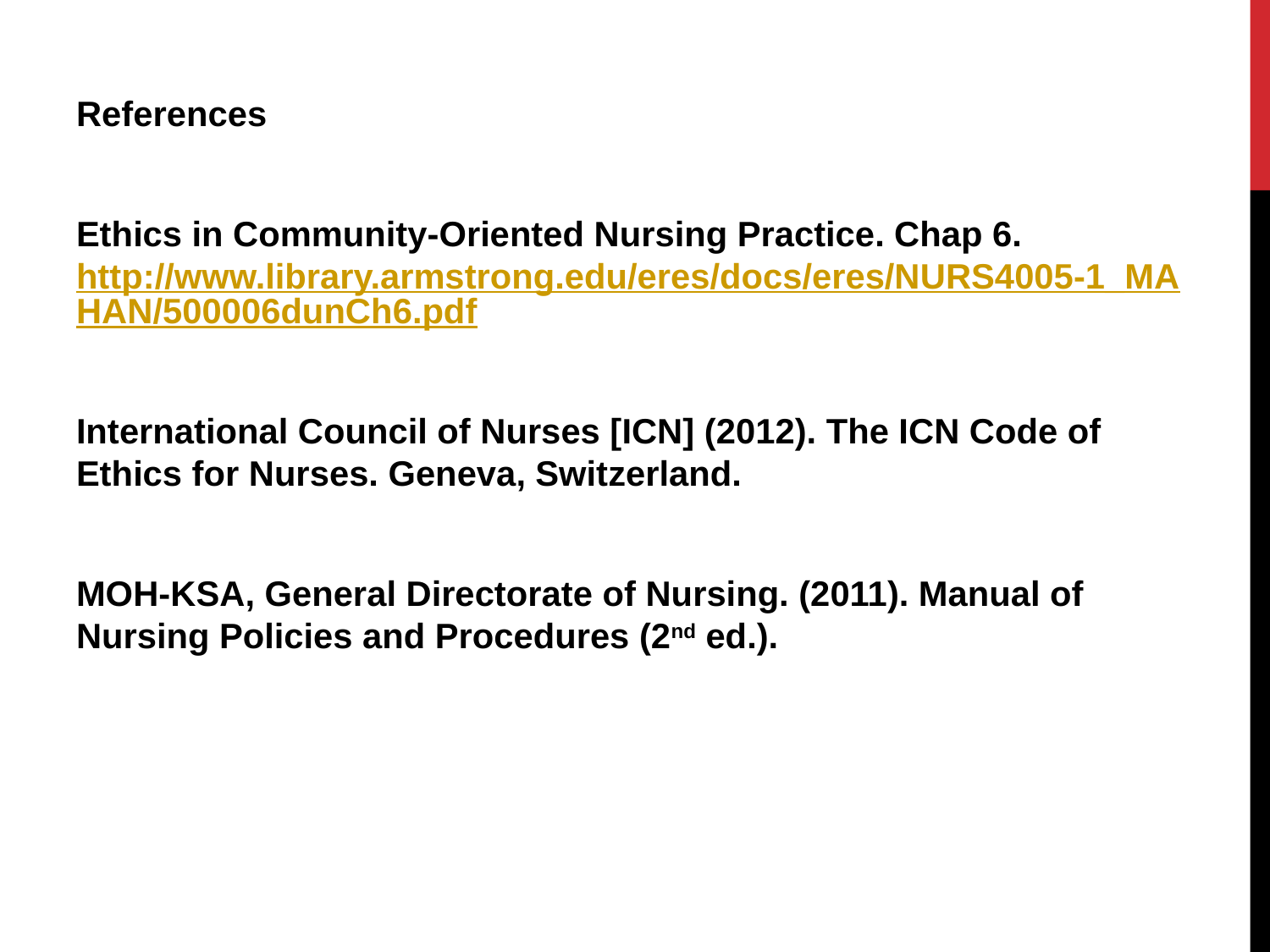

References

Ethics in Community-Oriented Nursing Practice. Chap 6. http://www.library.armstrong.edu/eres/docs/eres/NURS4005-1_MAHAN/500006dunCh6.pdf

International Council of Nurses [ICN] (2012). The ICN Code of Ethics for Nurses. Geneva, Switzerland.

MOH-KSA, General Directorate of Nursing. (2011). Manual of Nursing Policies and Procedures (2nd ed.).